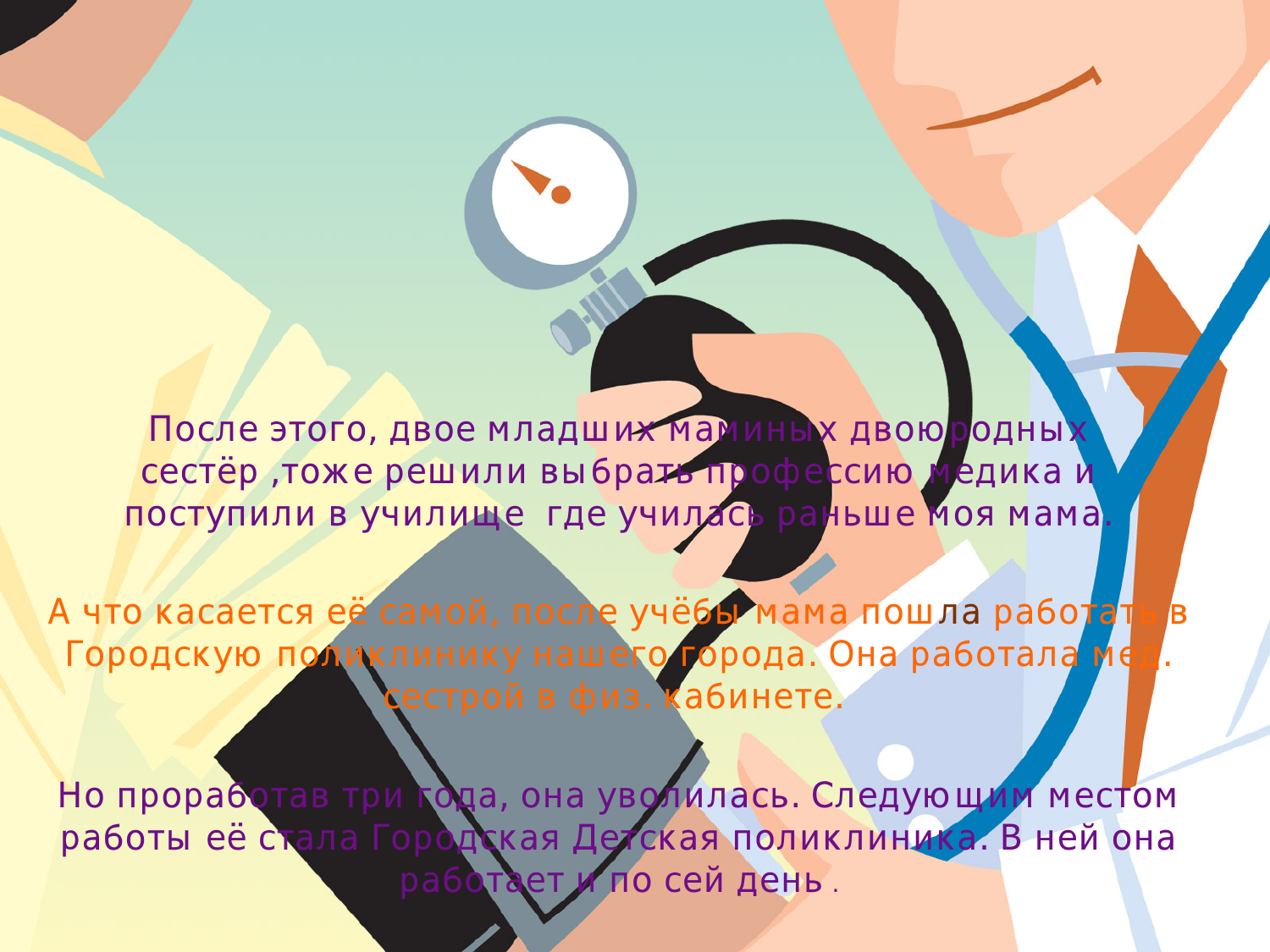

После этого, двое младших маминых двоюродных сестёр ,тоже решили выбрать профессию медика и поступили в училище  где училась раньше моя мама.

А что касается её самой, после учёбы мама пошла работать в Городскую поликлинику нашего города. Она работала мед. сестрой в физ. кабинете.

Но проработав три года, она уволилась. Следующим местом работы её стала Городская Детская поликлиника. В ней она работает и по сей день .